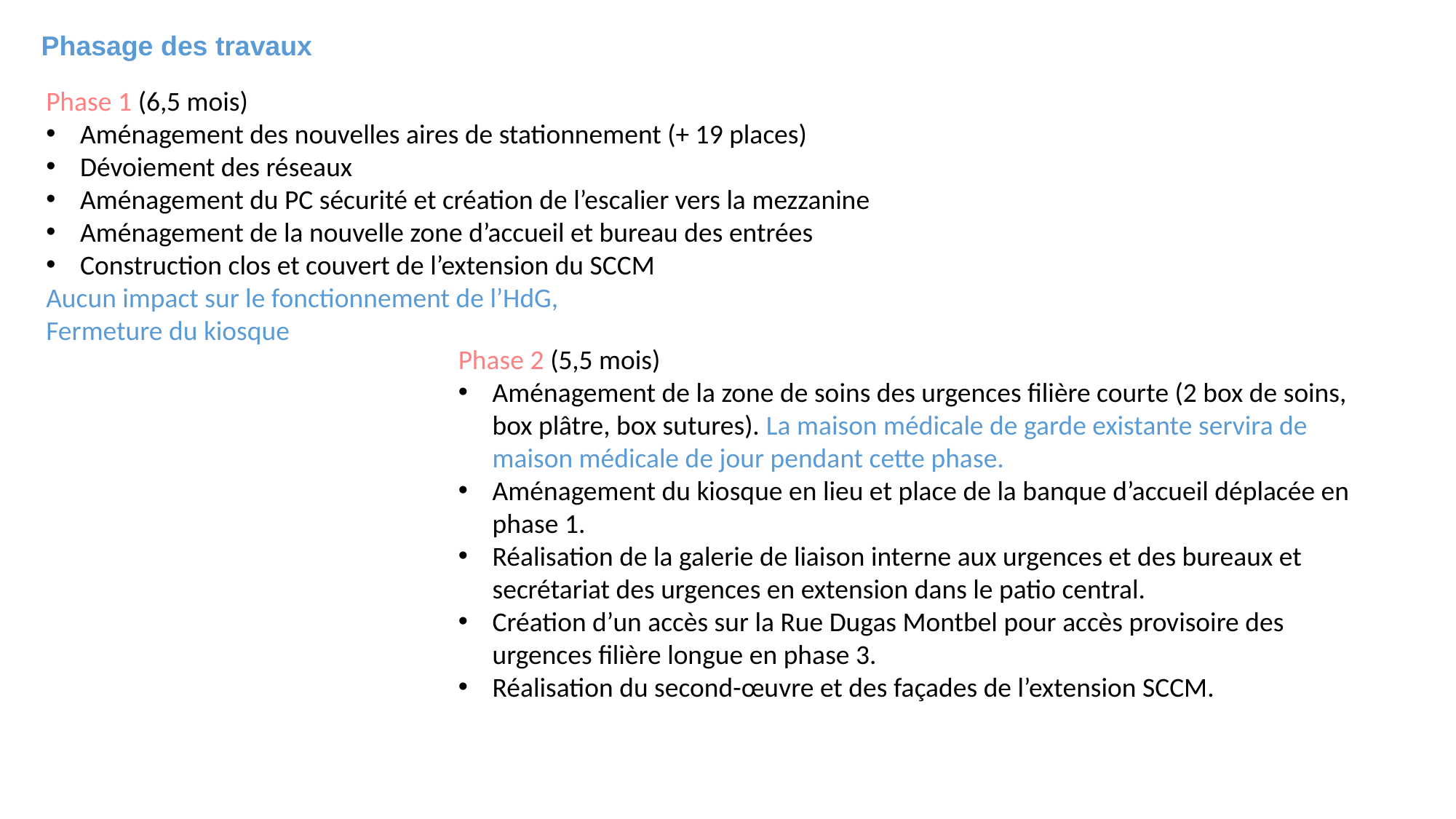

Phasage des travaux
Phase 1 (6,5 mois)
Aménagement des nouvelles aires de stationnement (+ 19 places)
Dévoiement des réseaux
Aménagement du PC sécurité et création de l’escalier vers la mezzanine
Aménagement de la nouvelle zone d’accueil et bureau des entrées
Construction clos et couvert de l’extension du SCCM
Aucun impact sur le fonctionnement de l’HdG,
Fermeture du kiosque

Phase 2 (5,5 mois)
Aménagement de la zone de soins des urgences filière courte (2 box de soins, box plâtre, box sutures). La maison médicale de garde existante servira de maison médicale de jour pendant cette phase.
Aménagement du kiosque en lieu et place de la banque d’accueil déplacée en phase 1.
Réalisation de la galerie de liaison interne aux urgences et des bureaux et secrétariat des urgences en extension dans le patio central.
Création d’un accès sur la Rue Dugas Montbel pour accès provisoire des urgences filière longue en phase 3.
Réalisation du second-œuvre et des façades de l’extension SCCM.